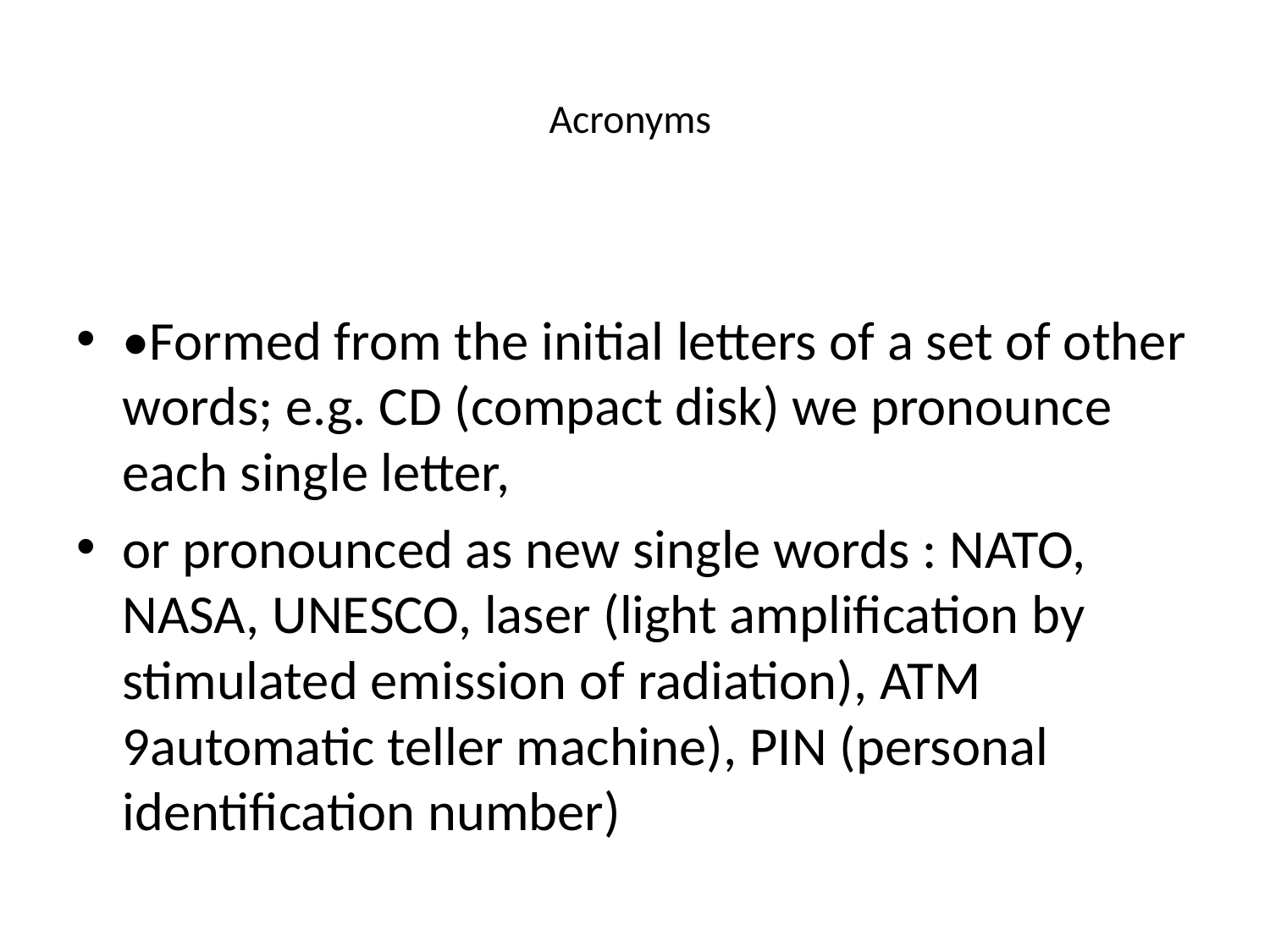

# Acronyms

•Formed from the initial letters of a set of other words; e.g. CD (compact disk) we pronounce each single letter,
or pronounced as new single words : NATO, NASA, UNESCO, laser (light amplification by stimulated emission of radiation), ATM 9automatic teller machine), PIN (personal identification number)